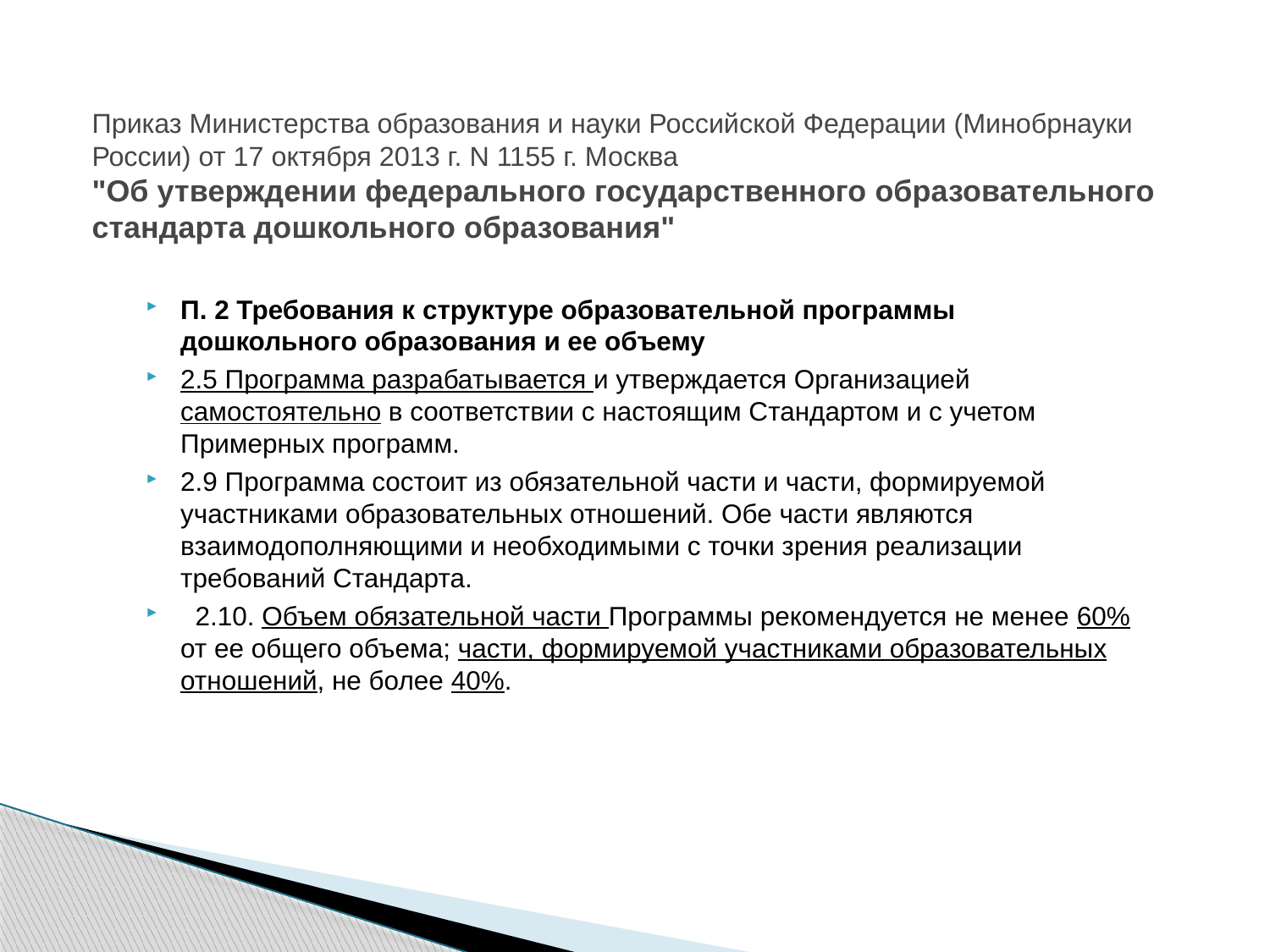

# Приказ Министерства образования и науки Российской Федерации (Минобрнауки России) от 17 октября 2013 г. N 1155 г. Москва "Об утверждении федерального государственного образовательного стандарта дошкольного образования"

П. 2 Требования к структуре образовательной программы дошкольного образования и ее объему
2.5 Программа разрабатывается и утверждается Организацией самостоятельно в соответствии с настоящим Стандартом и с учетом Примерных программ.
2.9 Программа состоит из обязательной части и части, формируемой участниками образовательных отношений. Обе части являются взаимодополняющими и необходимыми с точки зрения реализации требований Стандарта.
  2.10. Объем обязательной части Программы рекомендуется не менее 60% от ее общего объема; части, формируемой участниками образовательных отношений, не более 40%.